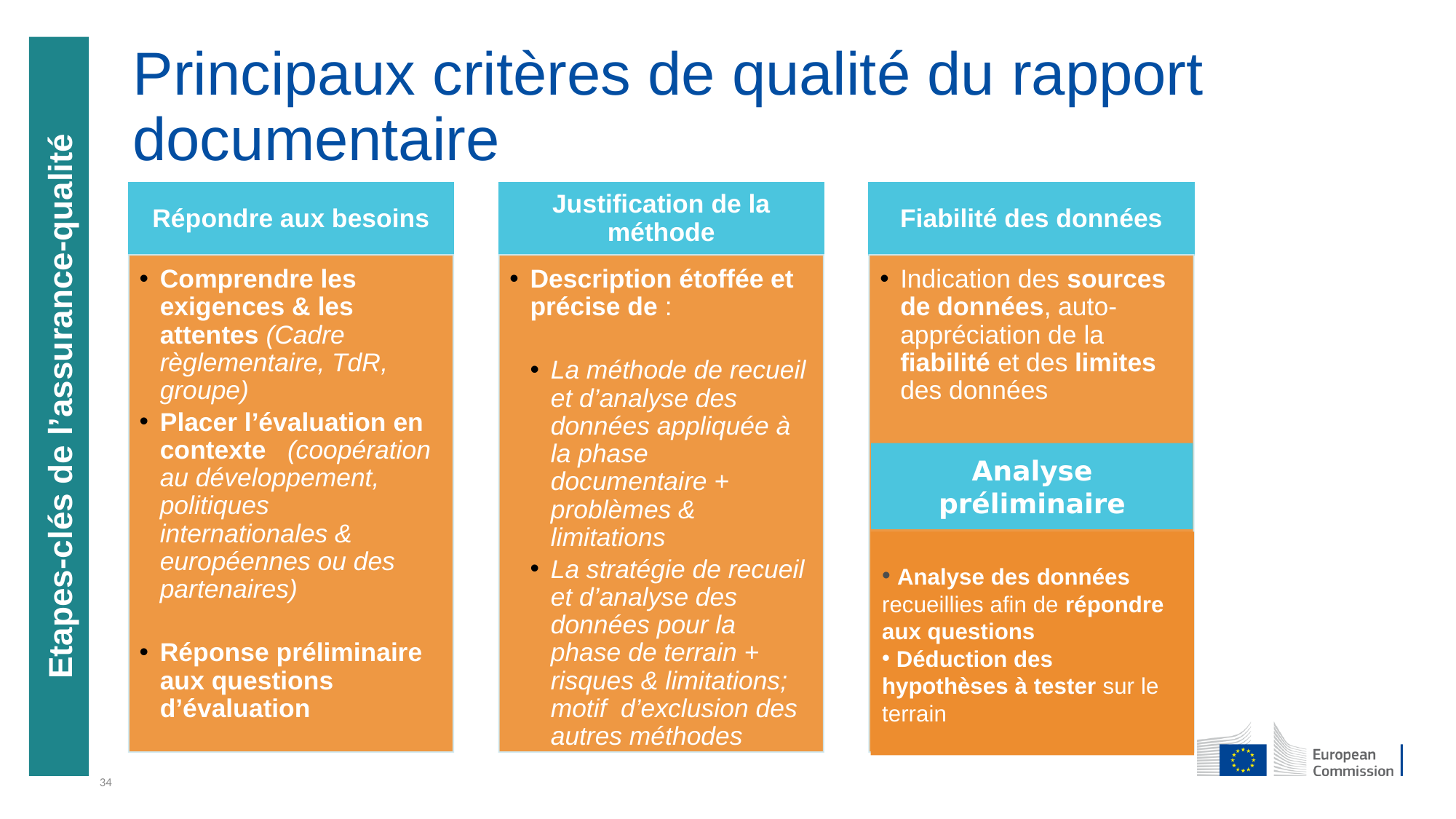

Principaux critères de qualité du rapport documentaire
Répondre aux besoins
Comprendre les exigences & les attentes (Cadre règlementaire, TdR, groupe)
Placer l’évaluation en contexte   (coopération au développement, politiques internationales & européennes ou des partenaires)

Réponse préliminaire aux questions d’évaluation
Justification de la méthode
Description étoffée et précise de :

La méthode de recueil et d’analyse des données appliquée à la phase documentaire + problèmes & limitations
La stratégie de recueil et d’analyse des données pour la phase de terrain + risques & limitations; motif  d’exclusion des autres méthodes
Fiabilité des données
Indication des sources de données, auto-appréciation de la fiabilité et des limites des données
Analyse préliminaire
Etapes-clés de l’assurance-qualité
 Analyse des données recueillies afin de répondre aux questions
 Déduction des hypothèses à tester sur le terrain
34